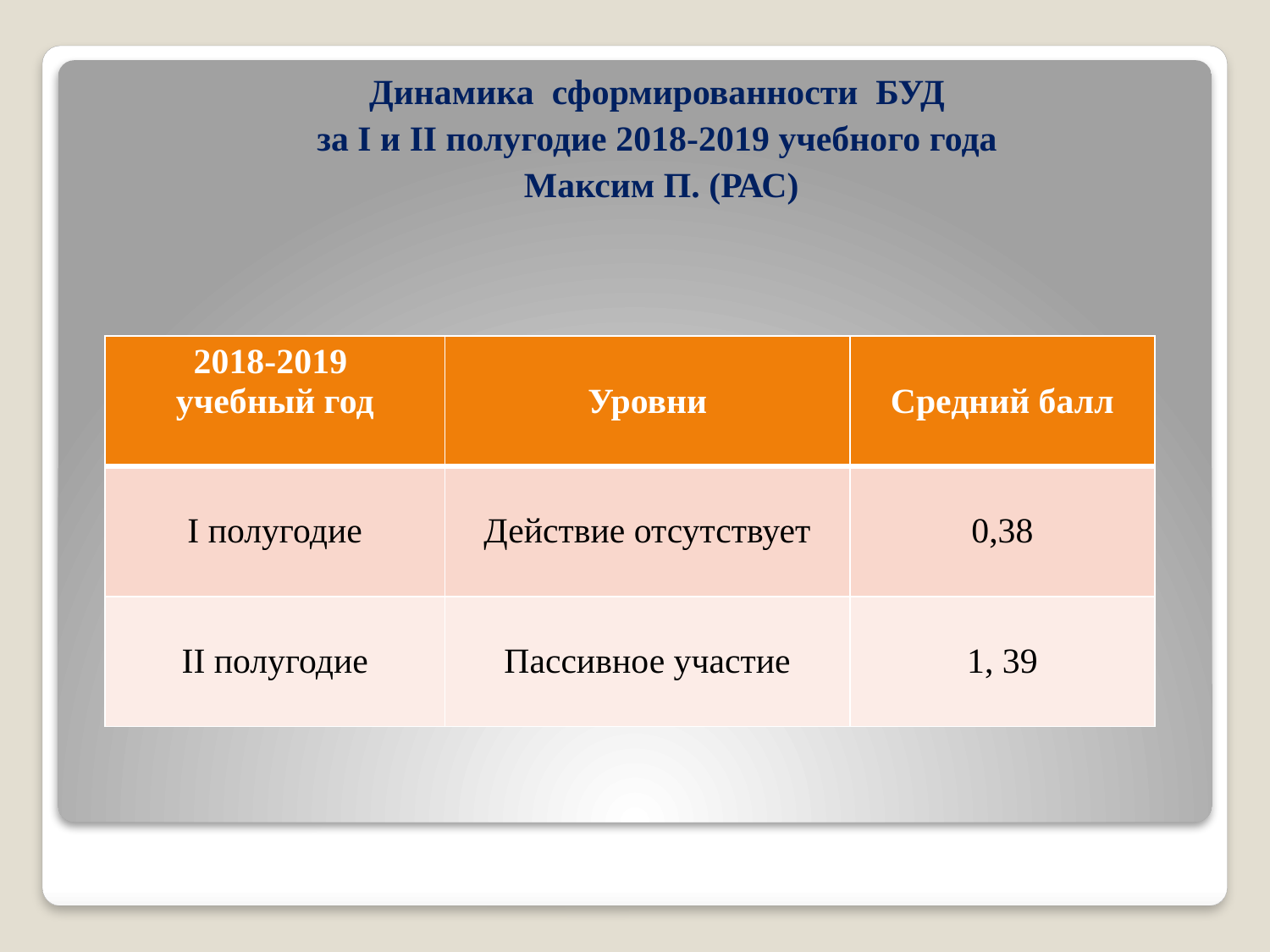

Динамика  сформированности  БУД
за I и II полугодие 2018-2019 учебного года
 Максим П. (РАС)
| 2018-2019 учебный год | Уровни | Средний балл |
| --- | --- | --- |
| I полугодие | Действие отсутствует | 0,38 |
| II полугодие | Пассивное участие | 1, 39 |